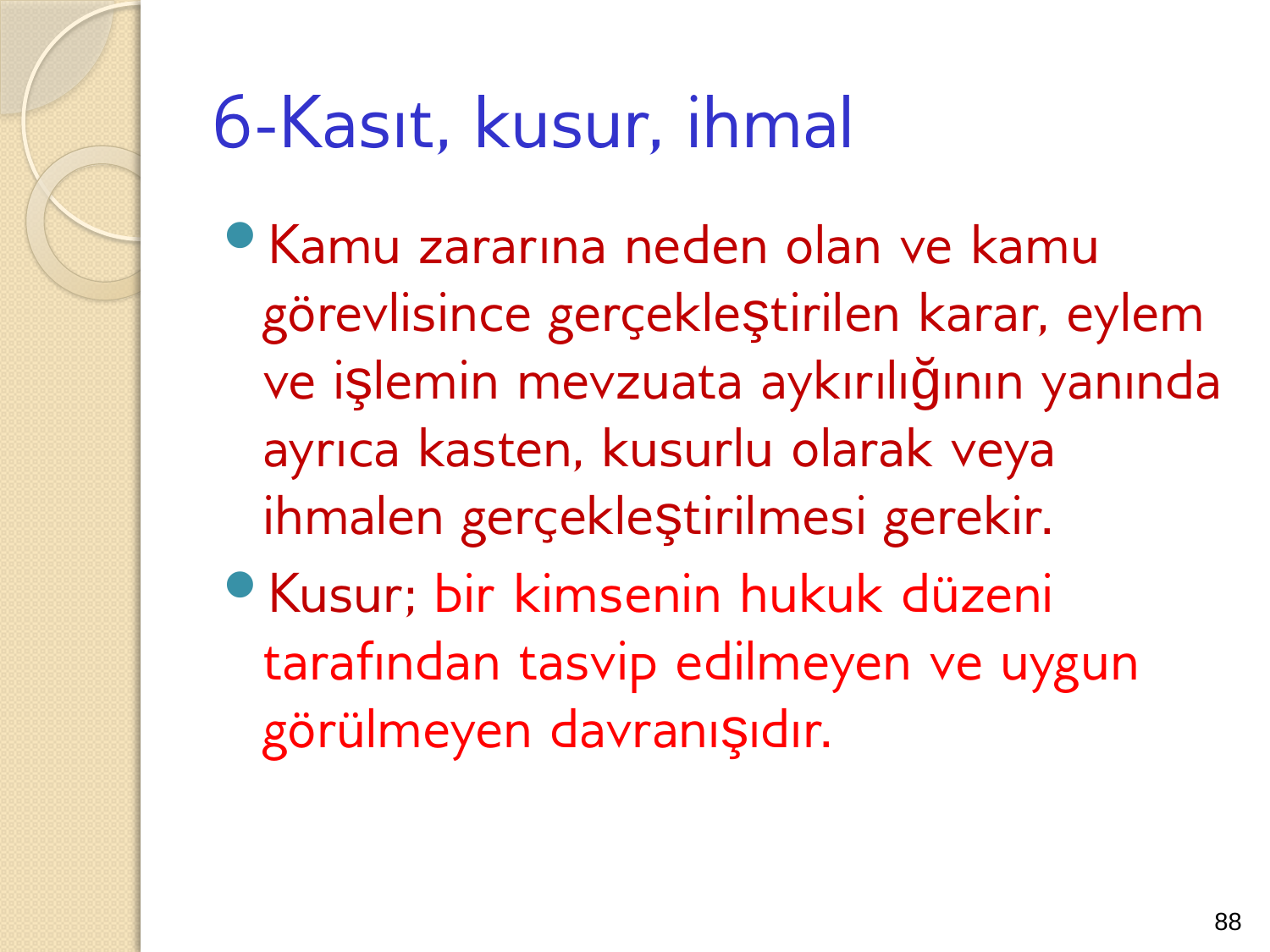

# 6-Kasıt, kusur, ihmal
Kamu zararına neden olan ve kamu görevlisince gerçekleştirilen karar, eylem ve işlemin mevzuata aykırılığının yanında ayrıca kasten, kusurlu olarak veya ihmalen gerçekleştirilmesi gerekir.
Kusur; bir kimsenin hukuk düzeni tarafından tasvip edilmeyen ve uygun görülmeyen davranışıdır.
88